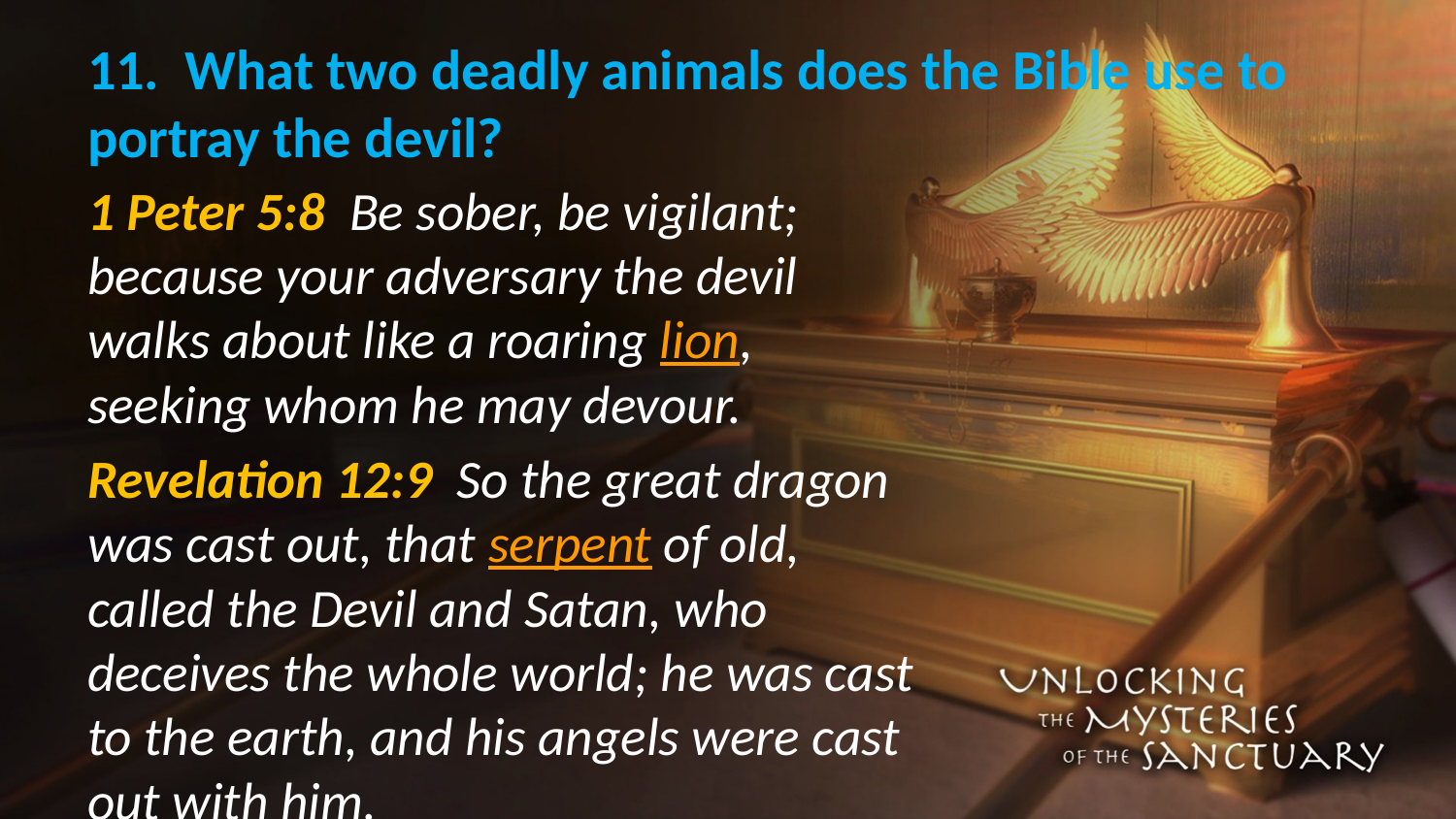

# 11.  What two deadly animals does the Bible use to portray the devil?
1 Peter 5:8  Be sober, be vigilant; because your adversary the devil walks about like a roaring lion, seeking whom he may devour.
Revelation 12:9  So the great dragon was cast out, that serpent of old, called the Devil and Satan, who deceives the whole world; he was cast to the earth, and his angels were cast out with him.